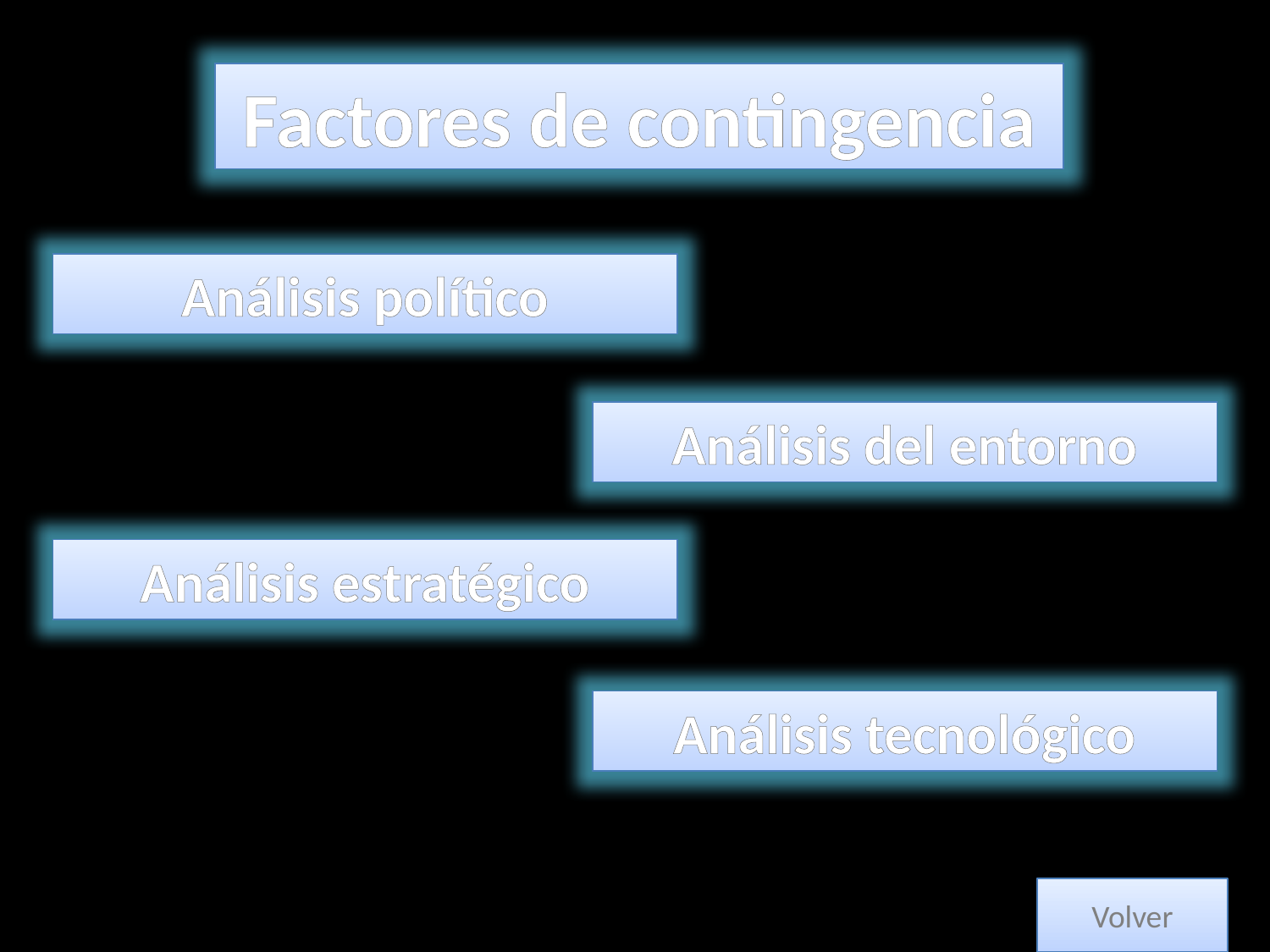

Factores de contingencia
Análisis político
Análisis del entorno
Análisis estratégico
Análisis tecnológico
Volver